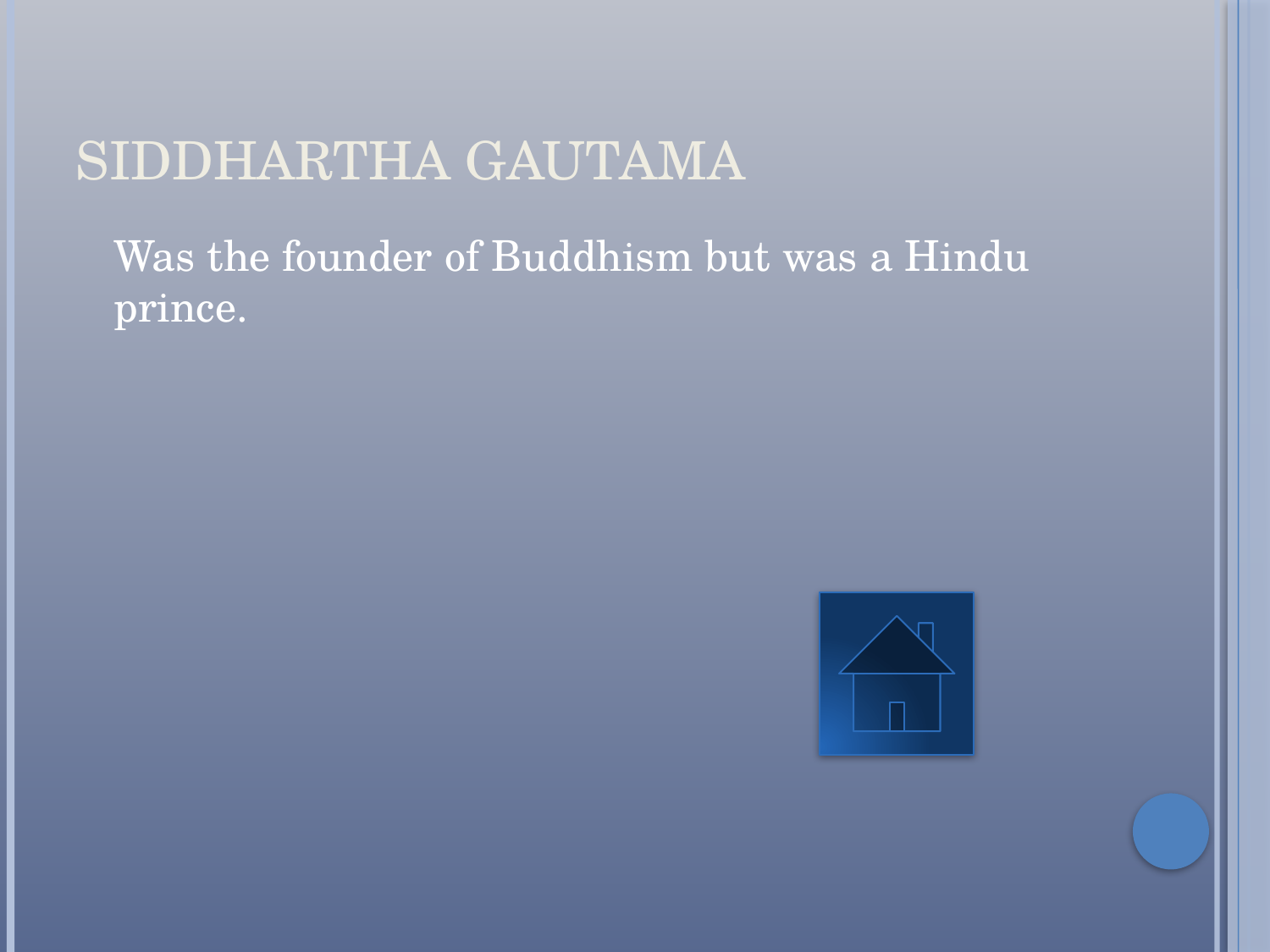

# Siddhartha Gautama
	Was the founder of Buddhism but was a Hindu prince.